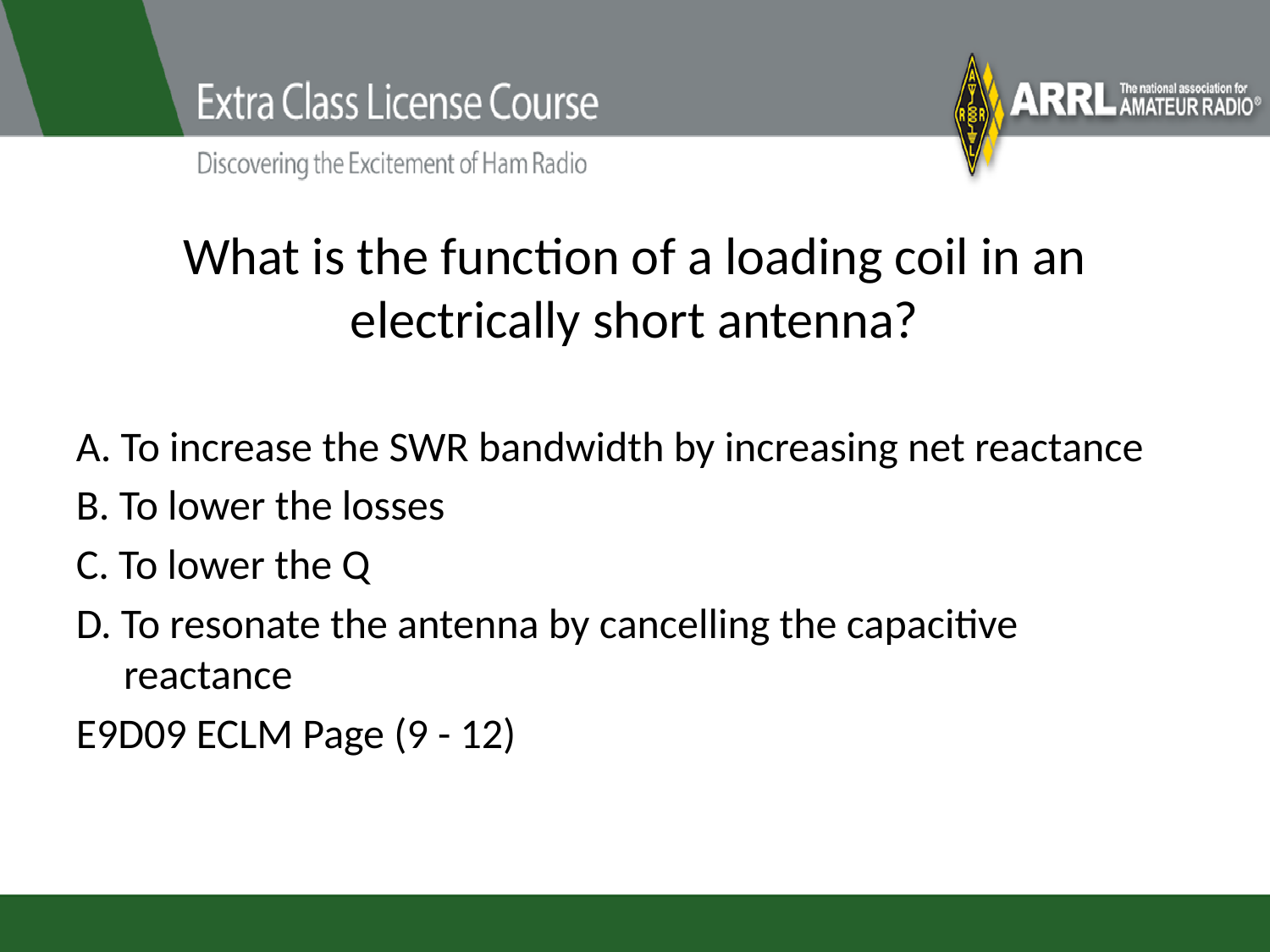

# What is the function of a loading coil in an electrically short antenna?
A. To increase the SWR bandwidth by increasing net reactance
B. To lower the losses
C. To lower the Q
D. To resonate the antenna by cancelling the capacitive reactance
E9D09 ECLM Page (9 - 12)